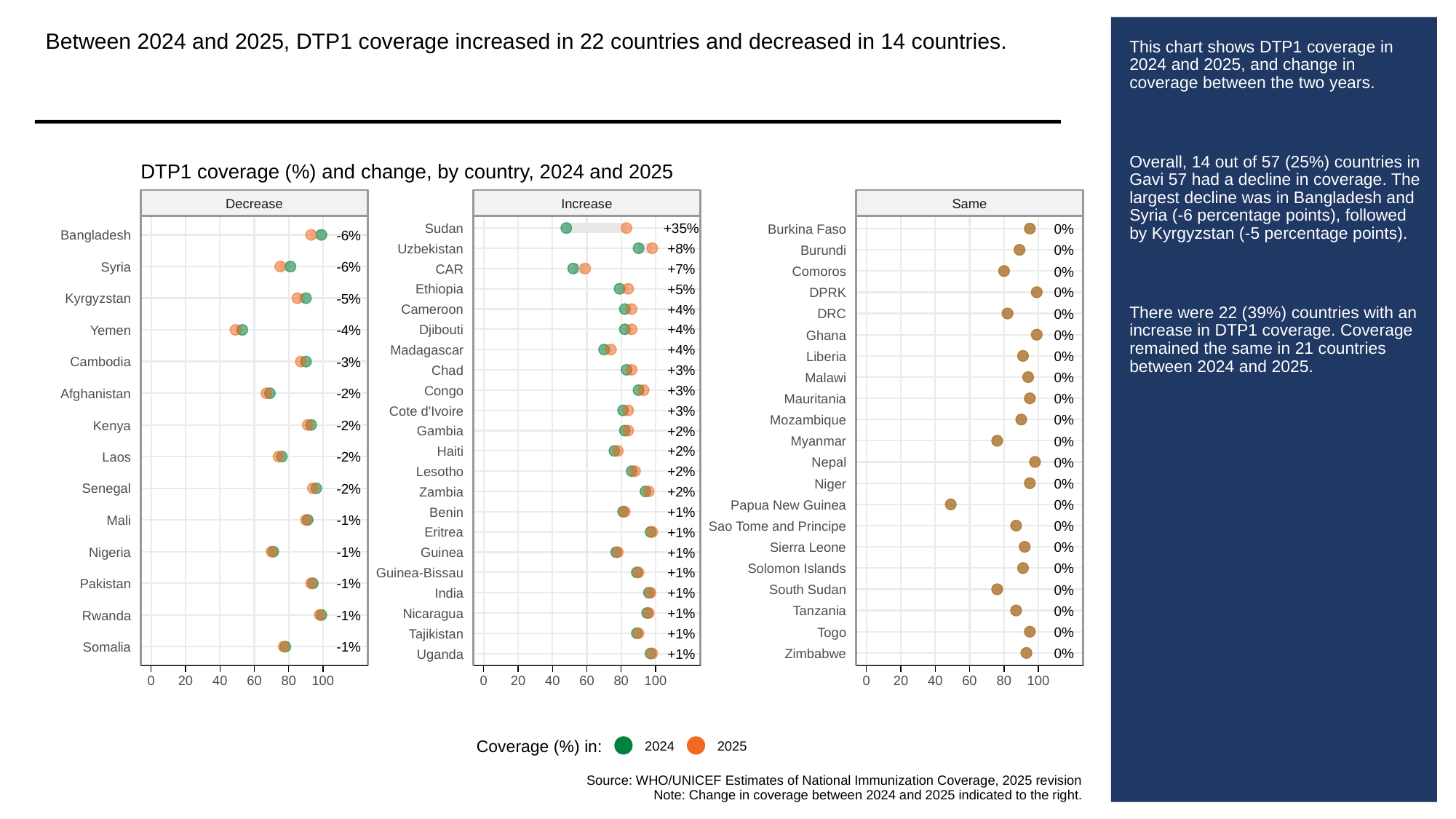

Between 2024 and 2025, DTP1 coverage increased in 22 countries and decreased in 14 countries.
# This chart shows DTP1 coverage in 2024 and 2025, and change in coverage between the two years.

Overall, 14 out of 57 (25%) countries in Gavi 57 had a decline in coverage. The largest decline was in Bangladesh and Syria (-6 percentage points), followed by Kyrgyzstan (-5 percentage points).

There were 22 (39%) countries with an increase in DTP1 coverage. Coverage remained the same in 21 countries between 2024 and 2025.

DTP1 coverage (%) and change, by country, 2024 and 2025

Decrease
Increase
Same

+35%

Sudan
0%
Burkina Faso

-6%
Bangladesh

+8%
Uzbekistan

0%
Burundi

-6%
Syria

+7%
CAR

0%
Comoros

+5%
Ethiopia

0%
DPRK

-5%
Kyrgyzstan

+4%
Cameroon

0%

DRC

+4%

Djibouti
-4%
Yemen

0%

Ghana

+4%
Madagascar

0%
Liberia

-3%
Cambodia

+3%
Chad

0%
Malawi

+3%
Congo

-2%
Afghanistan

0%
Mauritania

+3%
Cote d'Ivoire

0%
Mozambique

-2%
Kenya

+2%
Gambia

0%
Myanmar

+2%
Haiti

-2%
Laos

0%
Nepal

+2%
Lesotho

0%
Niger

-2%
Senegal

+2%
Zambia

0%
Papua New Guinea

+1%
Benin

-1%
Mali

0%
Sao Tome and Principe

+1%
Eritrea

0%
Sierra Leone

-1%

Nigeria
+1%
Guinea

0%
Solomon Islands

+1%

Guinea-Bissau

-1%
Pakistan

0%
South Sudan

+1%
India

0%
Tanzania

+1%
Nicaragua

-1%
Rwanda

0%
Togo

+1%
Tajikistan

-1%
Somalia

0%

Zimbabwe
+1%
Uganda

0
20
40
60
80
100
0
20
40
60
80
100
0
20
40
60
80
100

Coverage (%) in:
2024
2025
Source: WHO/UNICEF Estimates of National Immunization Coverage, 2025 revision
Note: Change in coverage between 2024 and 2025 indicated to the right.